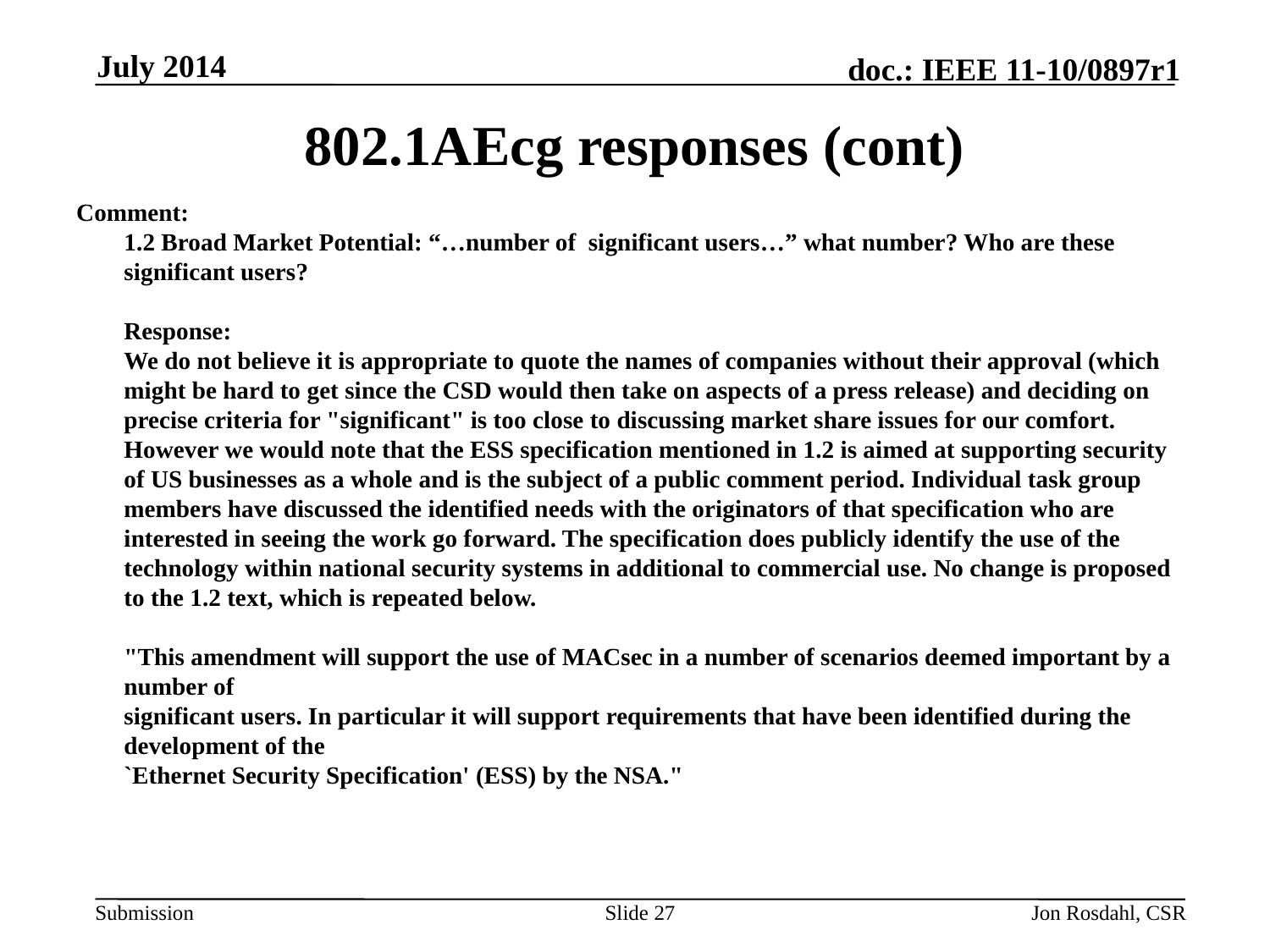

July 2014
# 802.1AEcg responses (cont)
Comment:
1.2 Broad Market Potential: “…number of  significant users…” what number? Who are these significant users?
Response:
We do not believe it is appropriate to quote the names of companies without their approval (which might be hard to get since the CSD would then take on aspects of a press release) and deciding on precise criteria for "significant" is too close to discussing market share issues for our comfort. However we would note that the ESS specification mentioned in 1.2 is aimed at supporting security of US businesses as a whole and is the subject of a public comment period. Individual task group members have discussed the identified needs with the originators of that specification who are interested in seeing the work go forward. The specification does publicly identify the use of the technology within national security systems in additional to commercial use. No change is proposed to the 1.2 text, which is repeated below.
"This amendment will support the use of MACsec in a number of scenarios deemed important by a number of
significant users. In particular it will support requirements that have been identified during the development of the
`Ethernet Security Specification' (ESS) by the NSA."
Slide 27
Jon Rosdahl, CSR